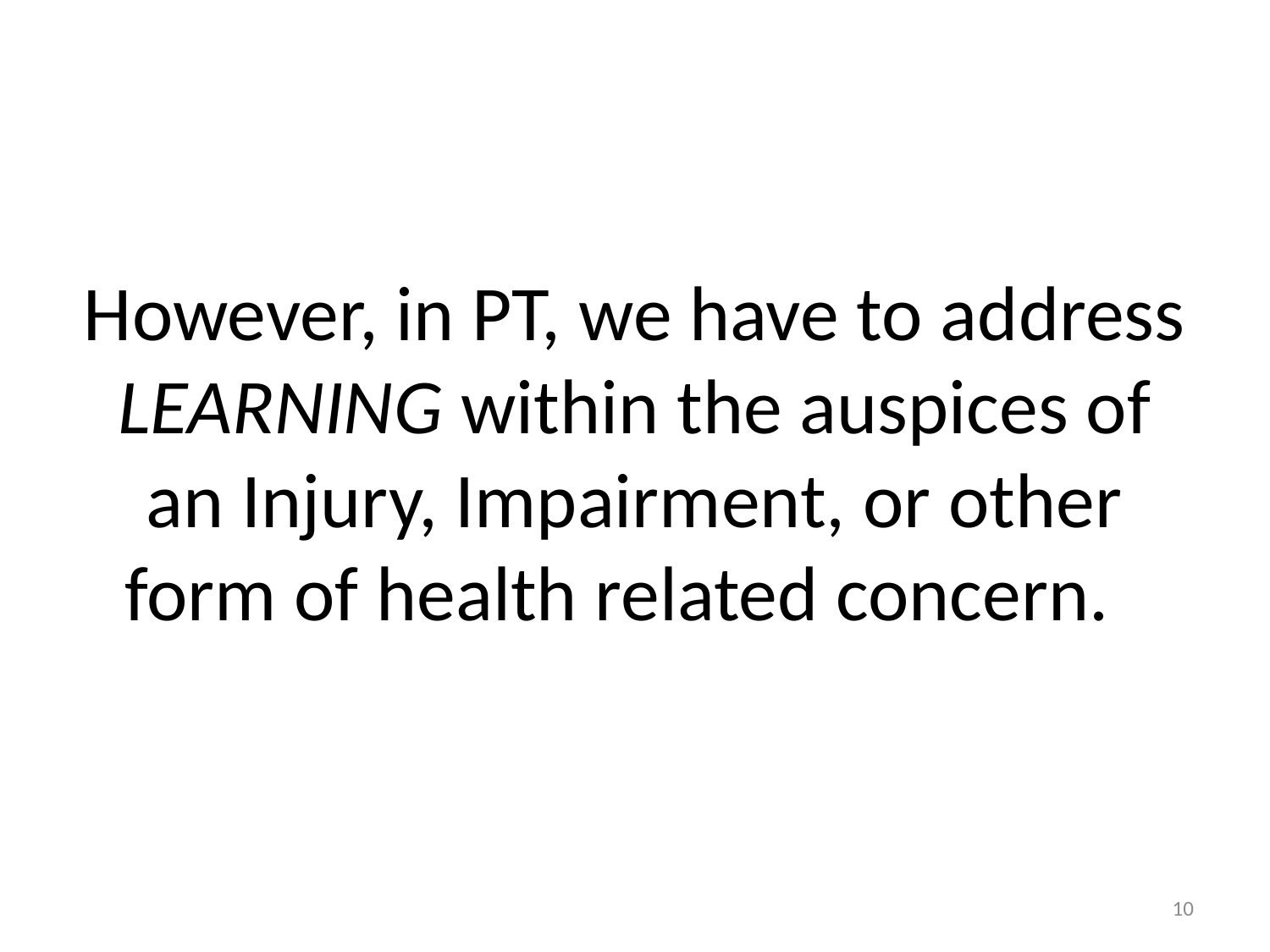

# However, in PT, we have to address LEARNING within the auspices of an Injury, Impairment, or other form of health related concern.
10